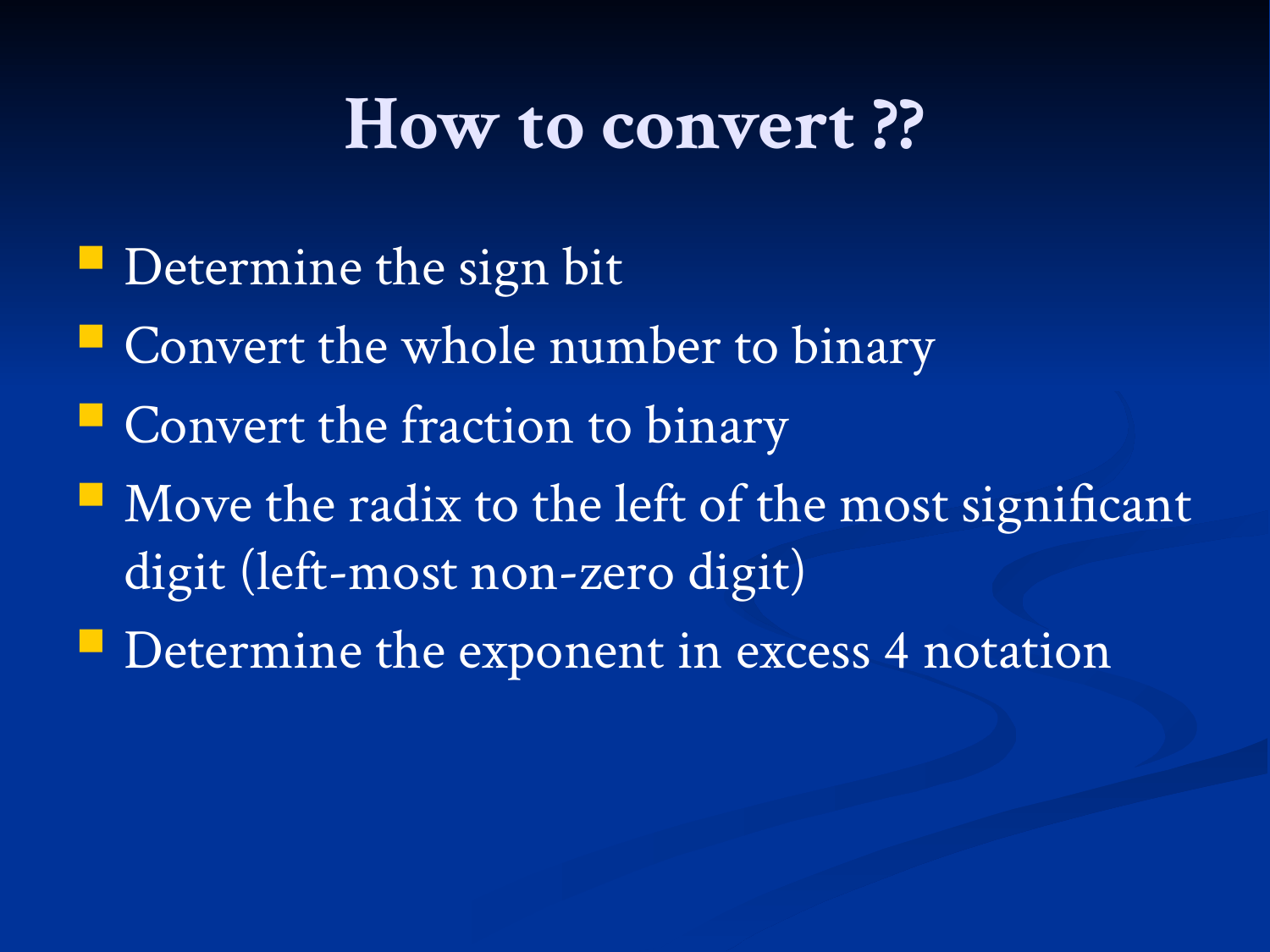

# How to convert ??
Determine the sign bit
Convert the whole number to binary
Convert the fraction to binary
Move the radix to the left of the most significant digit (left-most non-zero digit)
Determine the exponent in excess 4 notation